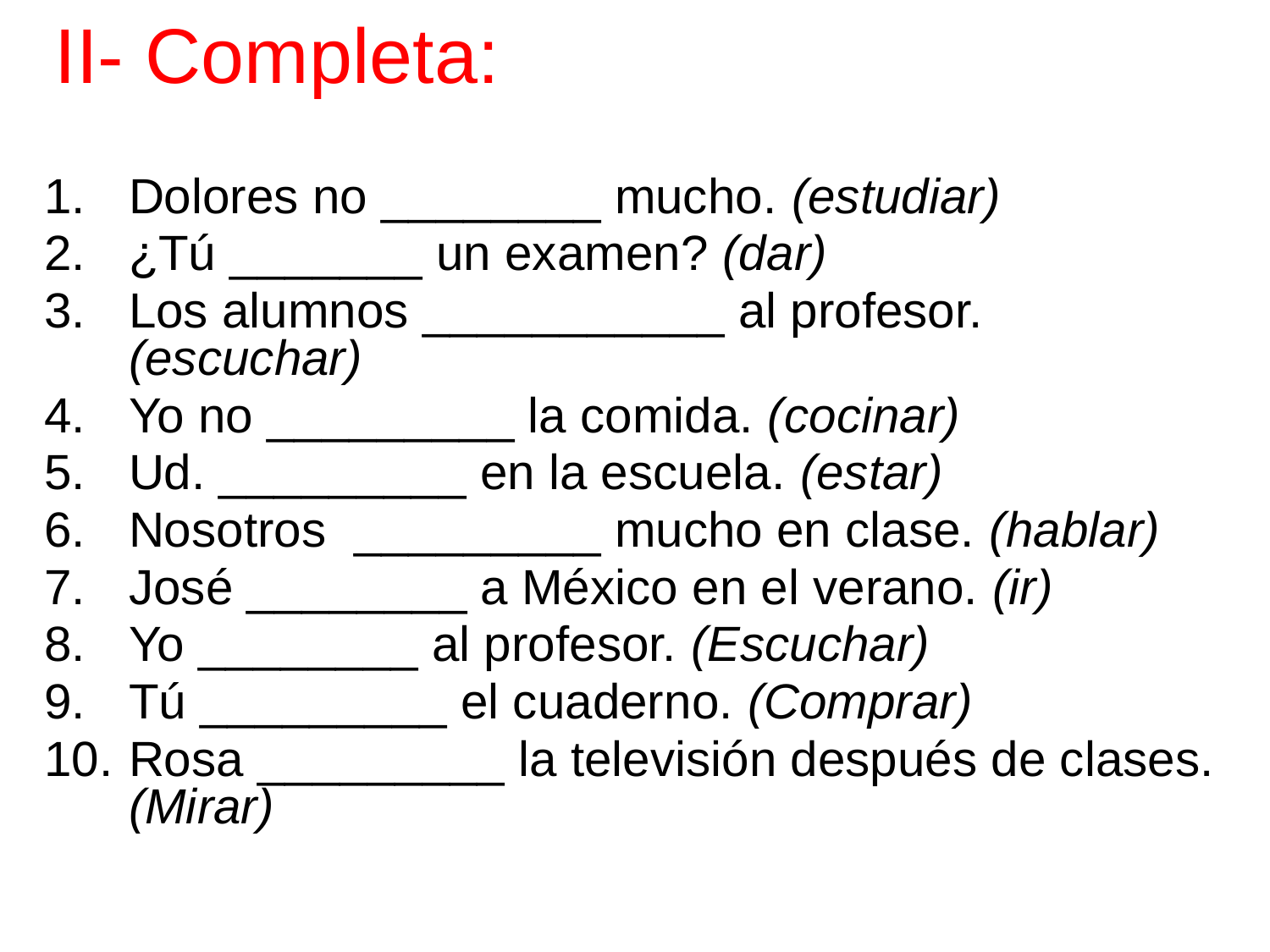

II- Completa:
Dolores no ________ mucho. (estudiar)
¿Tú _______ un examen? (dar)
Los alumnos ___________ al profesor. (escuchar)
Yo no _________ la comida. (cocinar)
Ud. _________ en la escuela. (estar)
Nosotros  _________ mucho en clase. (hablar)
José ________ a México en el verano. (ir)
Yo ________ al profesor. (Escuchar)
Tú _________ el cuaderno. (Comprar)
Rosa _________ la televisión después de clases. (Mirar)